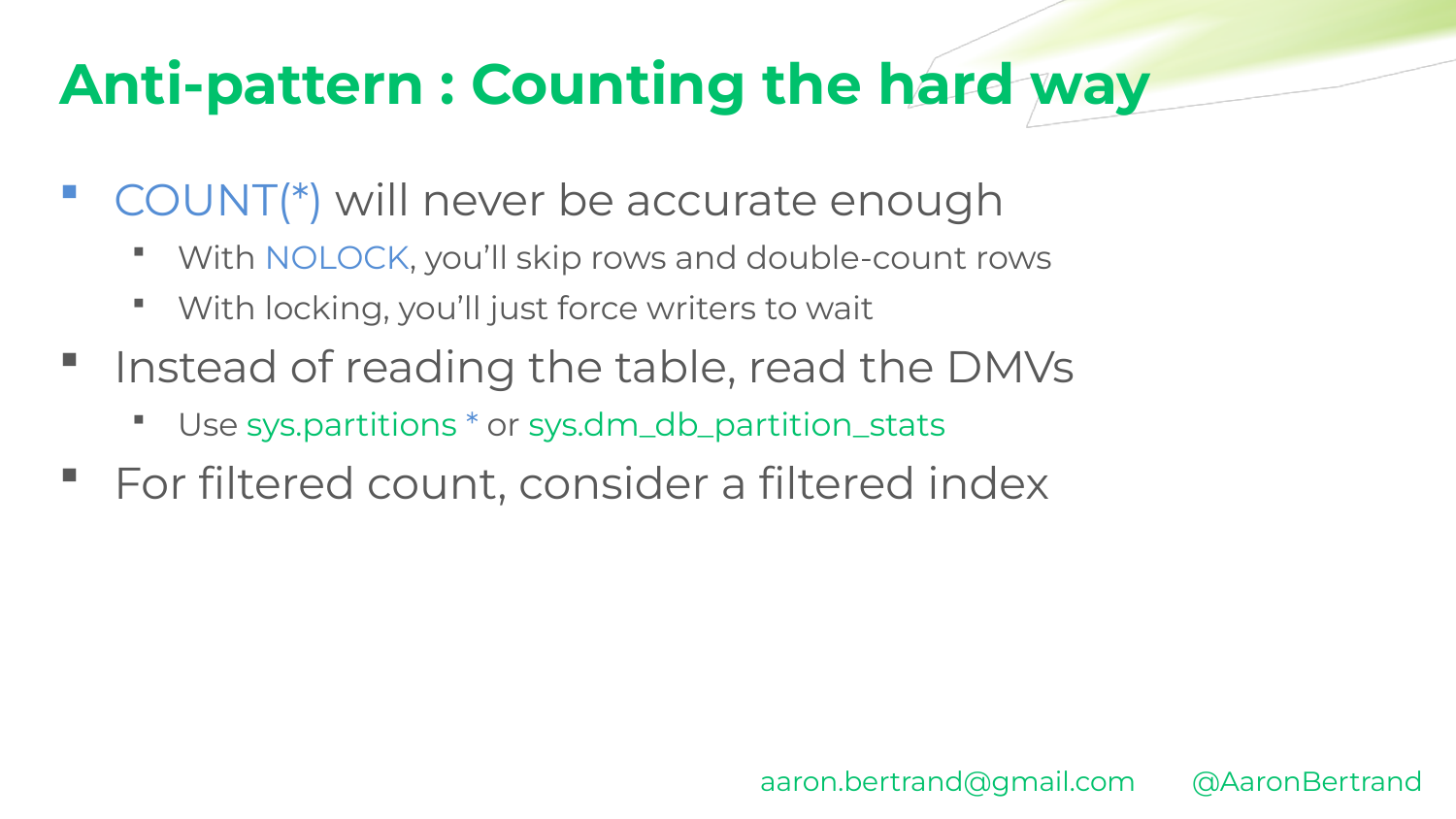

# Anti-pattern : Counting the hard way
COUNT(*) will never be accurate enough
With NOLOCK, you’ll skip rows and double-count rows
With locking, you’ll just force writers to wait
Instead of reading the table, read the DMVs
Use sys.partitions * or sys.dm_db_partition_stats
For filtered count, consider a filtered index